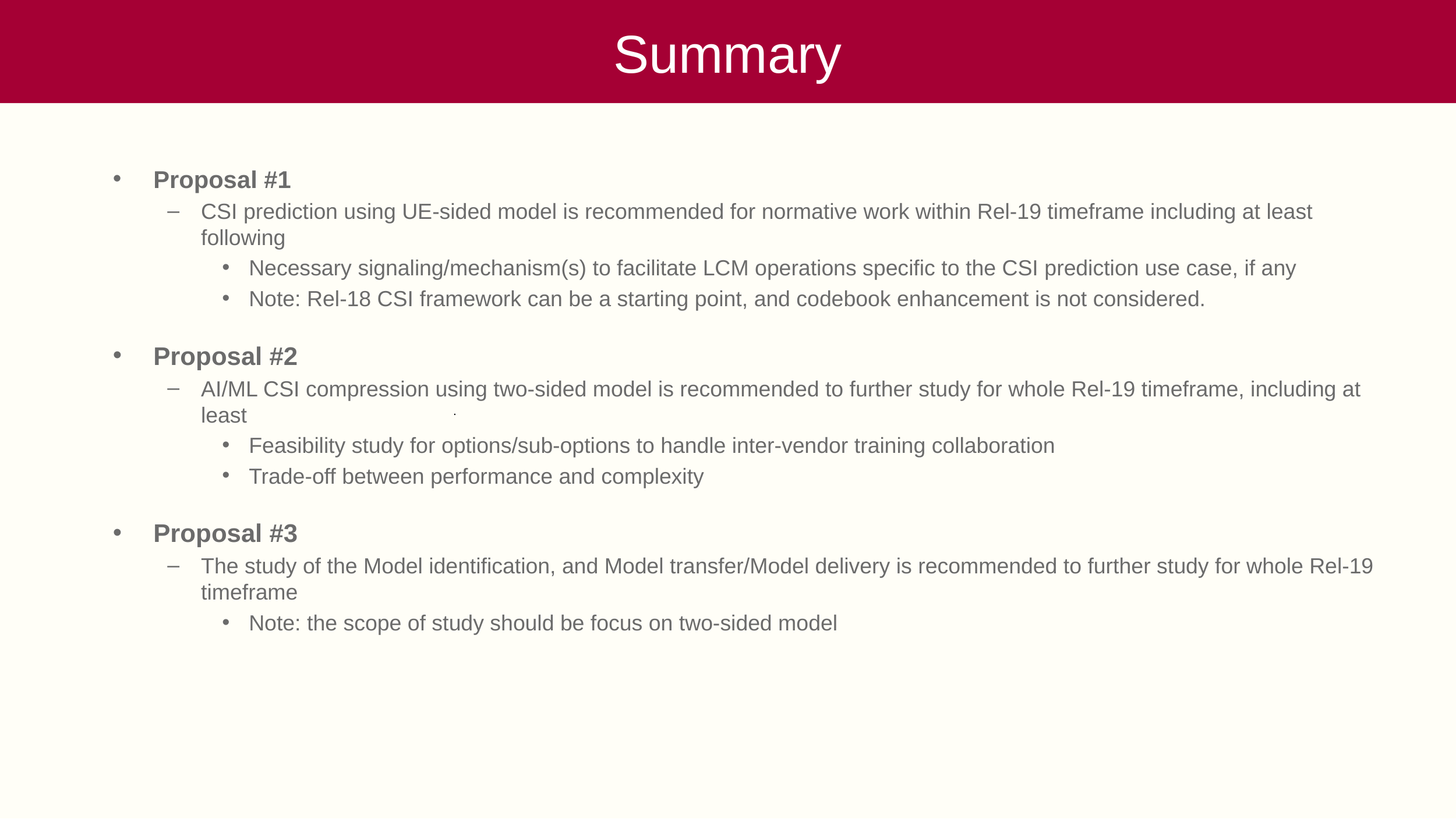

# Summary

Proposal #1
CSI prediction using UE-sided model is recommended for normative work within Rel-19 timeframe including at least following
Necessary signaling/mechanism(s) to facilitate LCM operations specific to the CSI prediction use case, if any
Note: Rel-18 CSI framework can be a starting point, and codebook enhancement is not considered.

Proposal #2
AI/ML CSI compression using two-sided model is recommended to further study for whole Rel-19 timeframe, including at least
Feasibility study for options/sub-options to handle inter-vendor training collaboration
Trade-off between performance and complexity

Proposal #3
The study of the Model identification, and Model transfer/Model delivery is recommended to further study for whole Rel-19 timeframe
Note: the scope of study should be focus on two-sided model

.